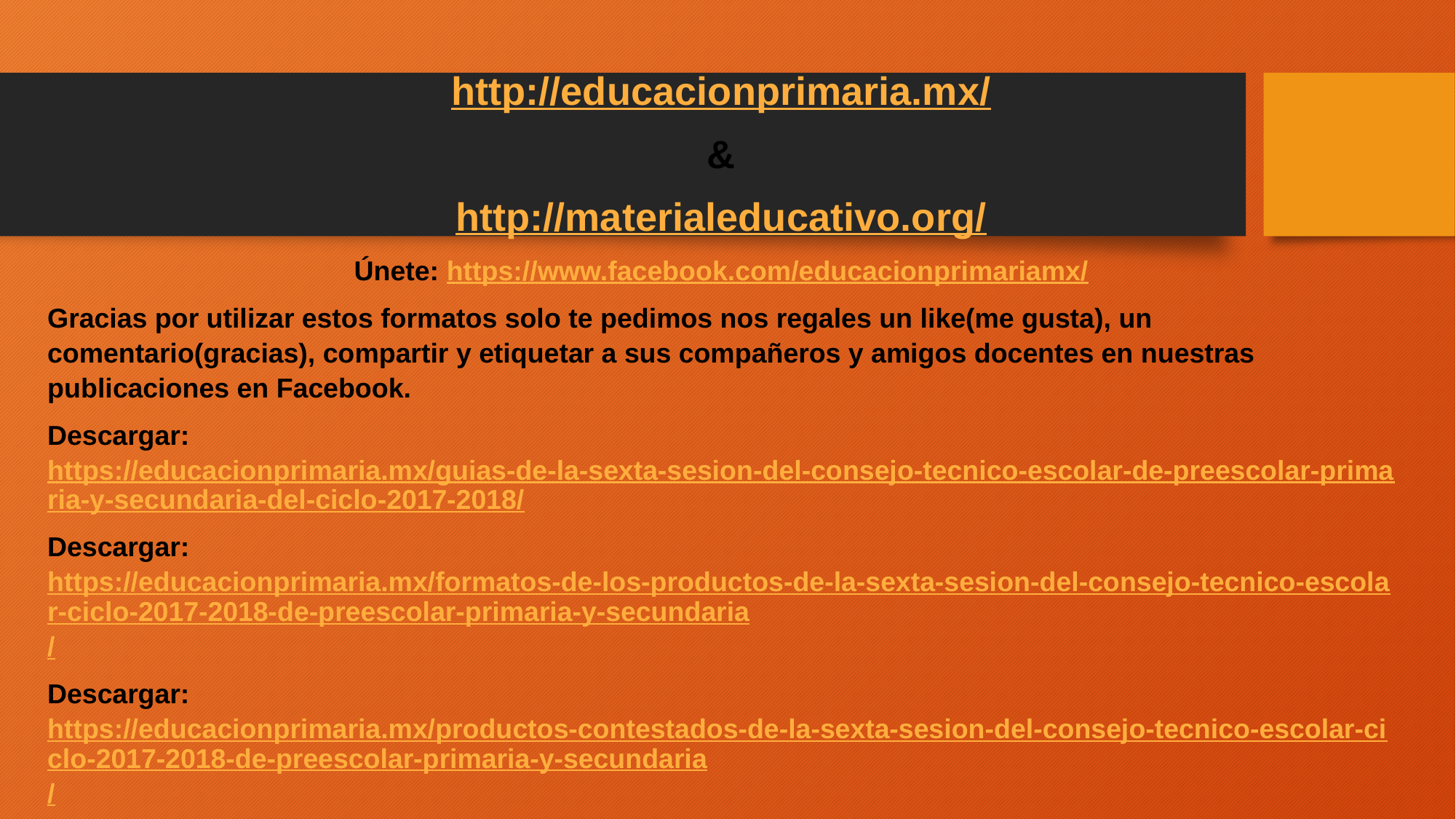

http://educacionprimaria.mx/
&
http://materialeducativo.org/
Únete: https://www.facebook.com/educacionprimariamx/
Gracias por utilizar estos formatos solo te pedimos nos regales un like(me gusta), un comentario(gracias), compartir y etiquetar a sus compañeros y amigos docentes en nuestras publicaciones en Facebook.
Descargar: https://educacionprimaria.mx/guias-de-la-sexta-sesion-del-consejo-tecnico-escolar-de-preescolar-primaria-y-secundaria-del-ciclo-2017-2018/
Descargar: https://educacionprimaria.mx/formatos-de-los-productos-de-la-sexta-sesion-del-consejo-tecnico-escolar-ciclo-2017-2018-de-preescolar-primaria-y-secundaria/
Descargar: https://educacionprimaria.mx/productos-contestados-de-la-sexta-sesion-del-consejo-tecnico-escolar-ciclo-2017-2018-de-preescolar-primaria-y-secundaria/
Prohibido compartir este material en otras webs sin autorización previa y sin dar los créditos correspondientes.